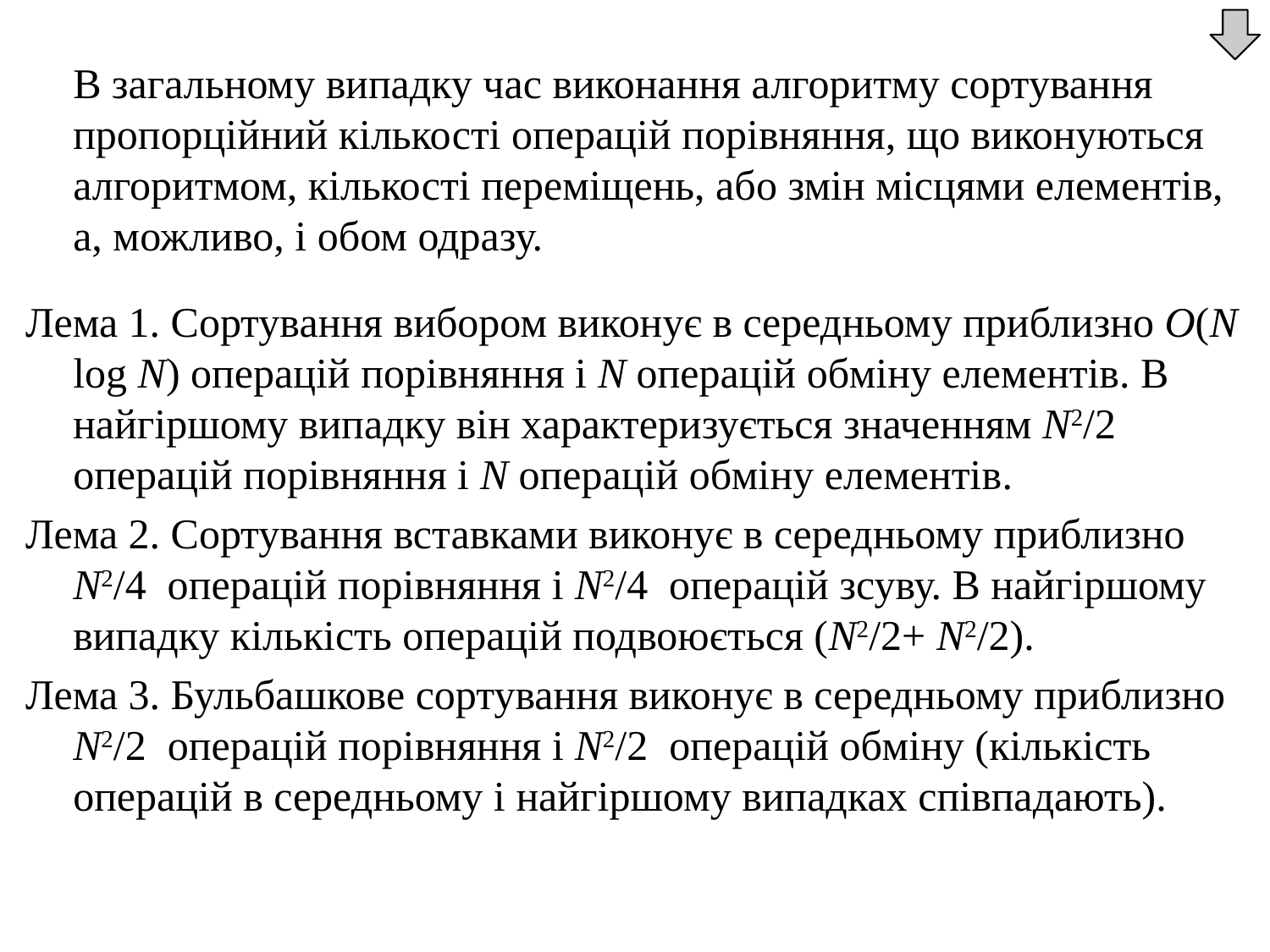

В загальному випадку час виконання алгоритму сортування пропорційний кількості операцій порівняння, що виконуються алгоритмом, кількості переміщень, або змін місцями елементів, а, можливо, і обом одразу.

Лема 1. Сортування вибором виконує в середньому приблизно O(N log N) операцій порівняння і N операцій обміну елементів. В найгіршому випадку він характеризується значенням N2/2 операцій порівняння і N операцій обміну елементів.
Лема 2. Сортування вставками виконує в середньому приблизно N2/4  операцій порівняння і N2/4  операцій зсуву. В найгіршому випадку кількість операцій подвоюється (N2/2+ N2/2).
Лема 3. Бульбашкове сортування виконує в середньому приблизно N2/2  операцій порівняння і N2/2  операцій обміну (кількість операцій в середньому і найгіршому випадках співпадають).